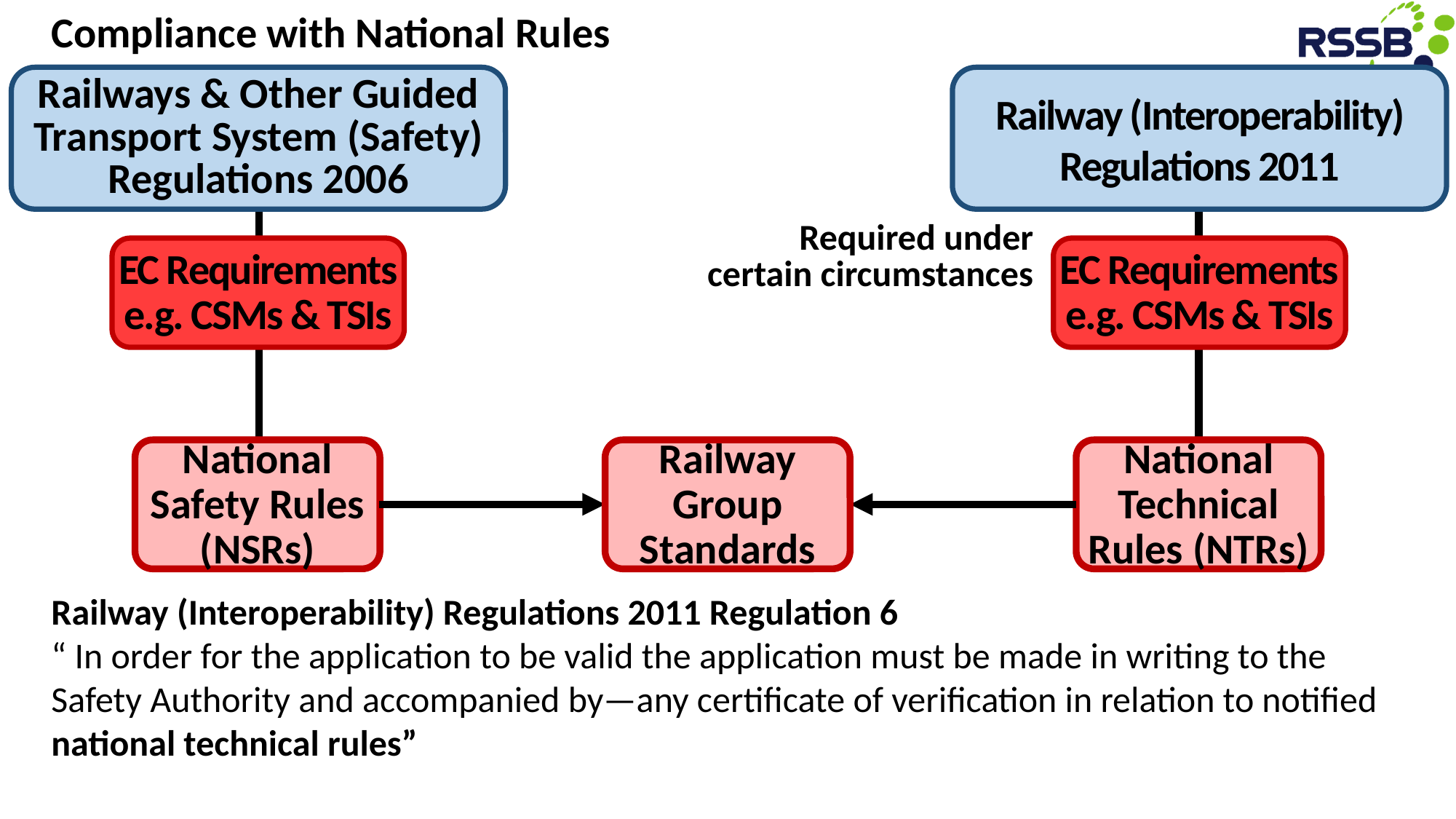

Compliance with National Rules
Railways & Other Guided Transport System (Safety) Regulations 2006
Railway (Interoperability) Regulations 2011
Required under
certain circumstances
EC Requirements
e.g. CSMs & TSIs
National
Safety Rules (NSRs)
EC Requirements
e.g. CSMs & TSIs
National Technical Rules (NTRs)
Railway Group Standards
Railway (Interoperability) Regulations 2011 Regulation 6
“ In order for the application to be valid the application must be made in writing to the
Safety Authority and accompanied by—any certificate of verification in relation to notified national technical rules”